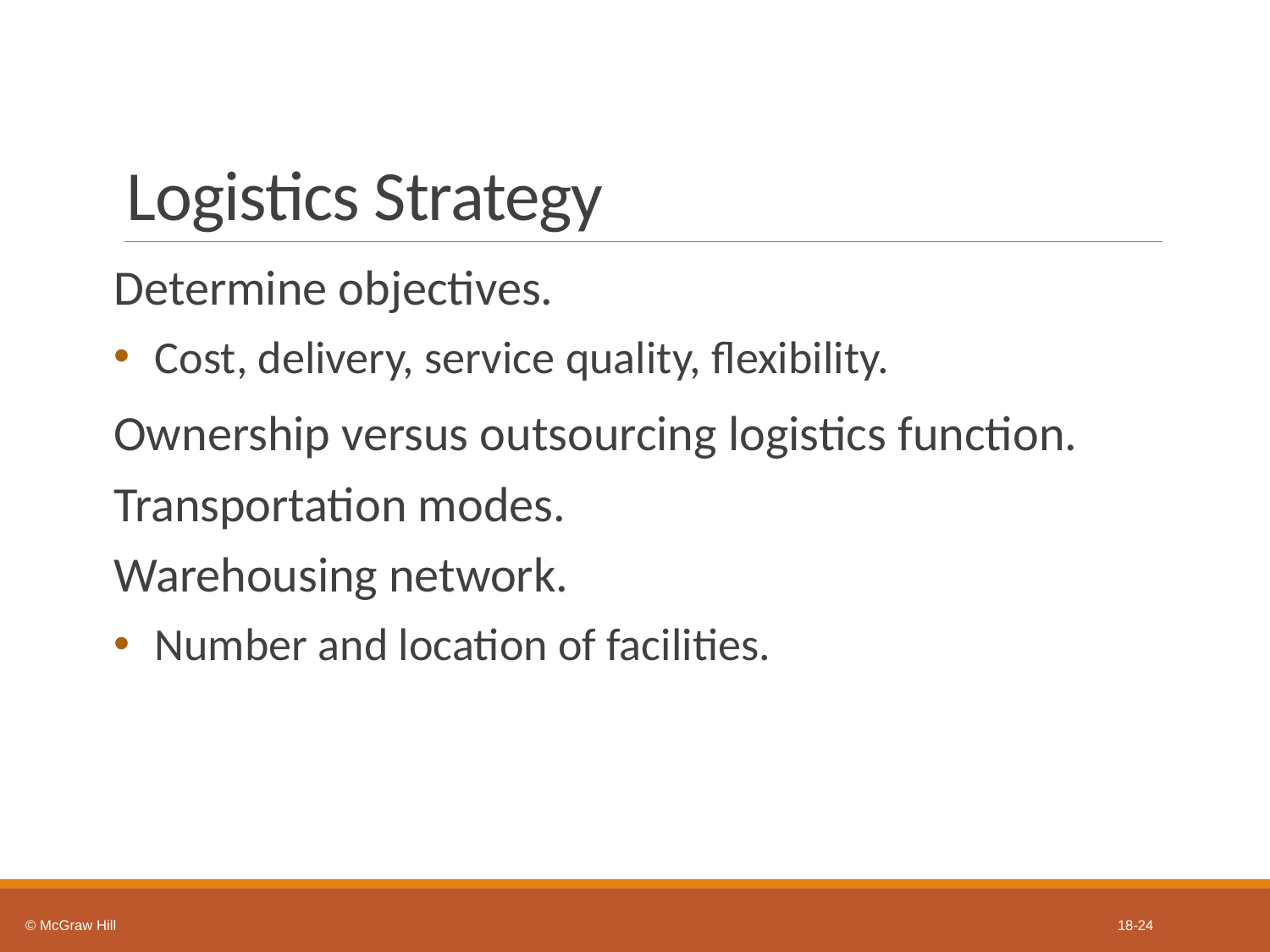

# Logistics Strategy
Determine objectives.
Cost, delivery, service quality, flexibility.
Ownership versus outsourcing logistics function.
Transportation modes.
Warehousing network.
Number and location of facilities.